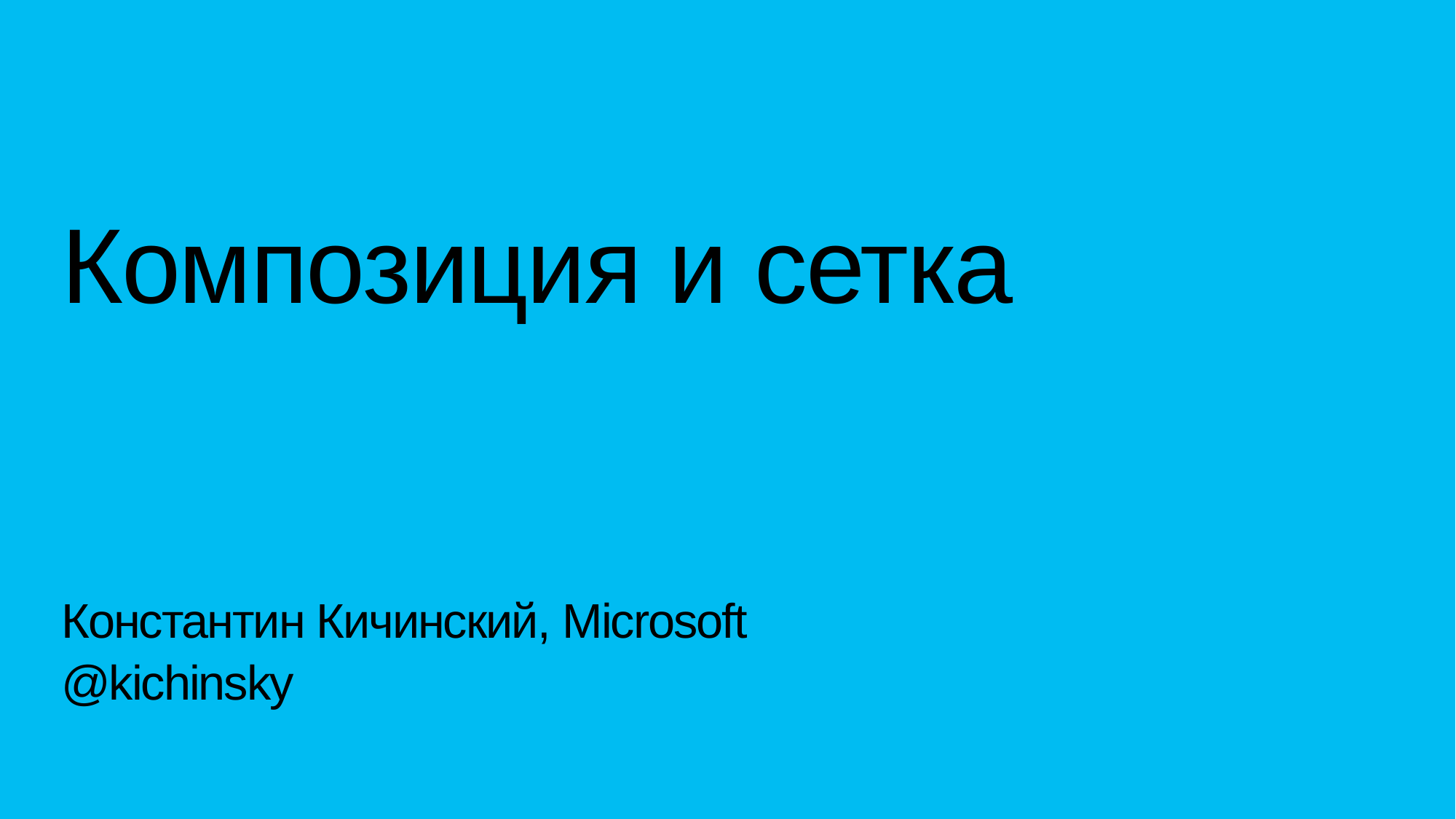

Композиция и сетка
Константин Кичинский, Microsoft
@kichinsky